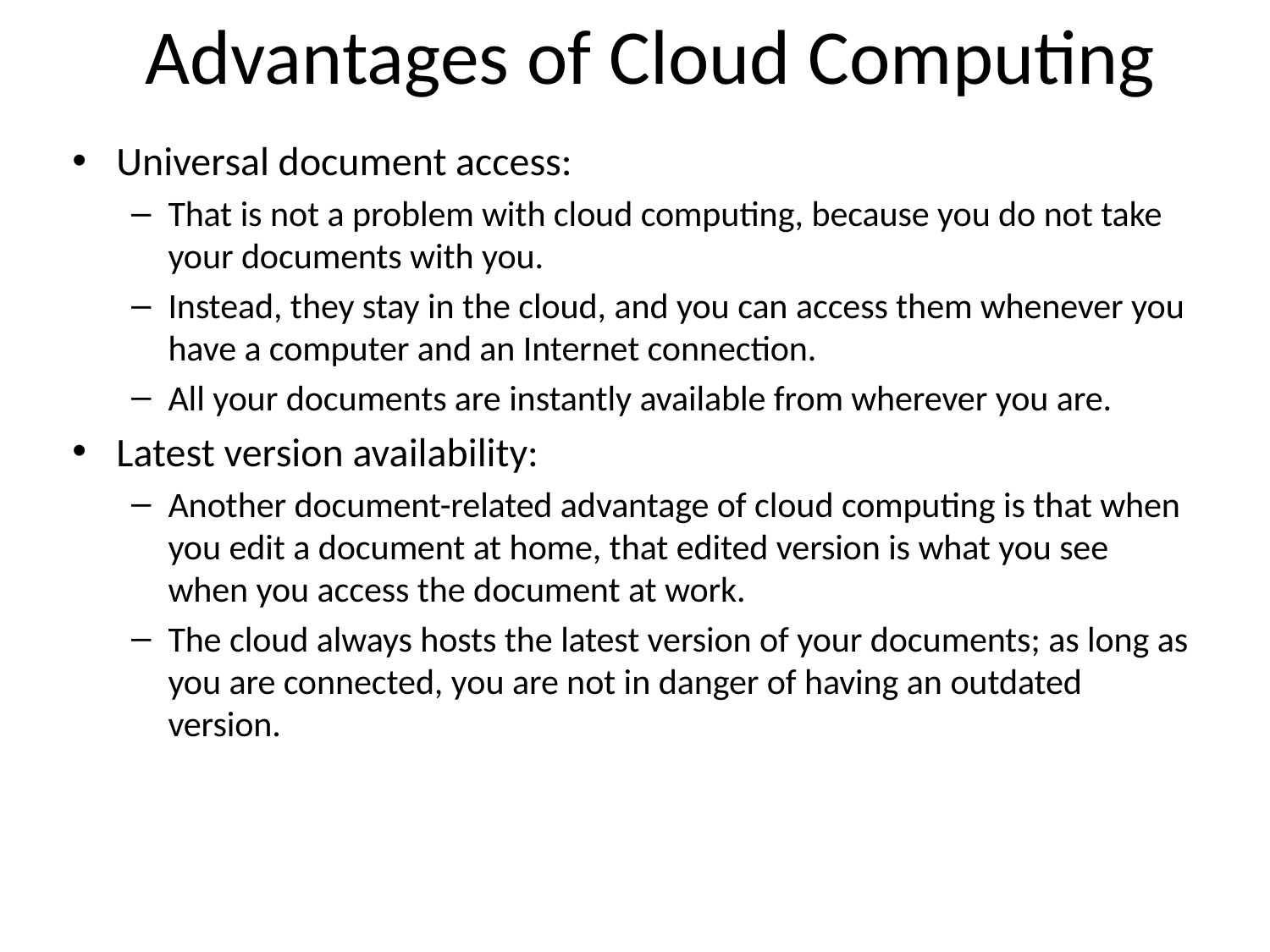

# Advantages of Cloud Computing
Universal document access:
That is not a problem with cloud computing, because you do not take your documents with you.
Instead, they stay in the cloud, and you can access them whenever you have a computer and an Internet connection.
All your documents are instantly available from wherever you are.
Latest version availability:
Another document-related advantage of cloud computing is that when you edit a document at home, that edited version is what you see when you access the document at work.
The cloud always hosts the latest version of your documents; as long as you are connected, you are not in danger of having an outdated version.